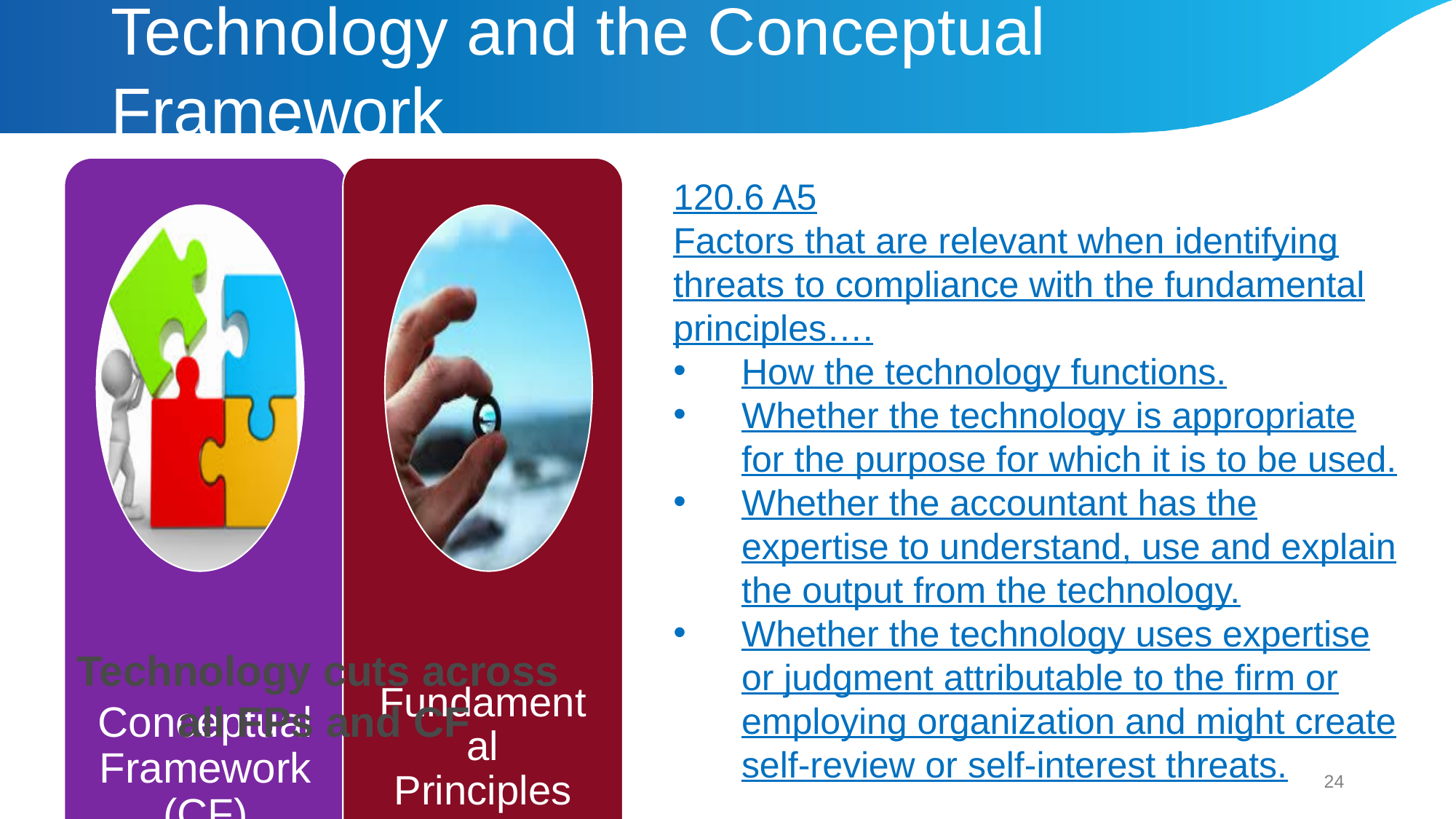

# Technology and the Conceptual Framework
Conceptual Framework (CF)
Fundamental Principles (FPs)
Technology cuts across
all FPs and CF
120.6 A5
Factors that are relevant when identifying threats to compliance with the fundamental principles….
How the technology functions.
Whether the technology is appropriate for the purpose for which it is to be used.
Whether the accountant has the expertise to understand, use and explain the output from the technology.
Whether the technology uses expertise or judgment attributable to the firm or employing organization and might create self-review or self-interest threats.
24